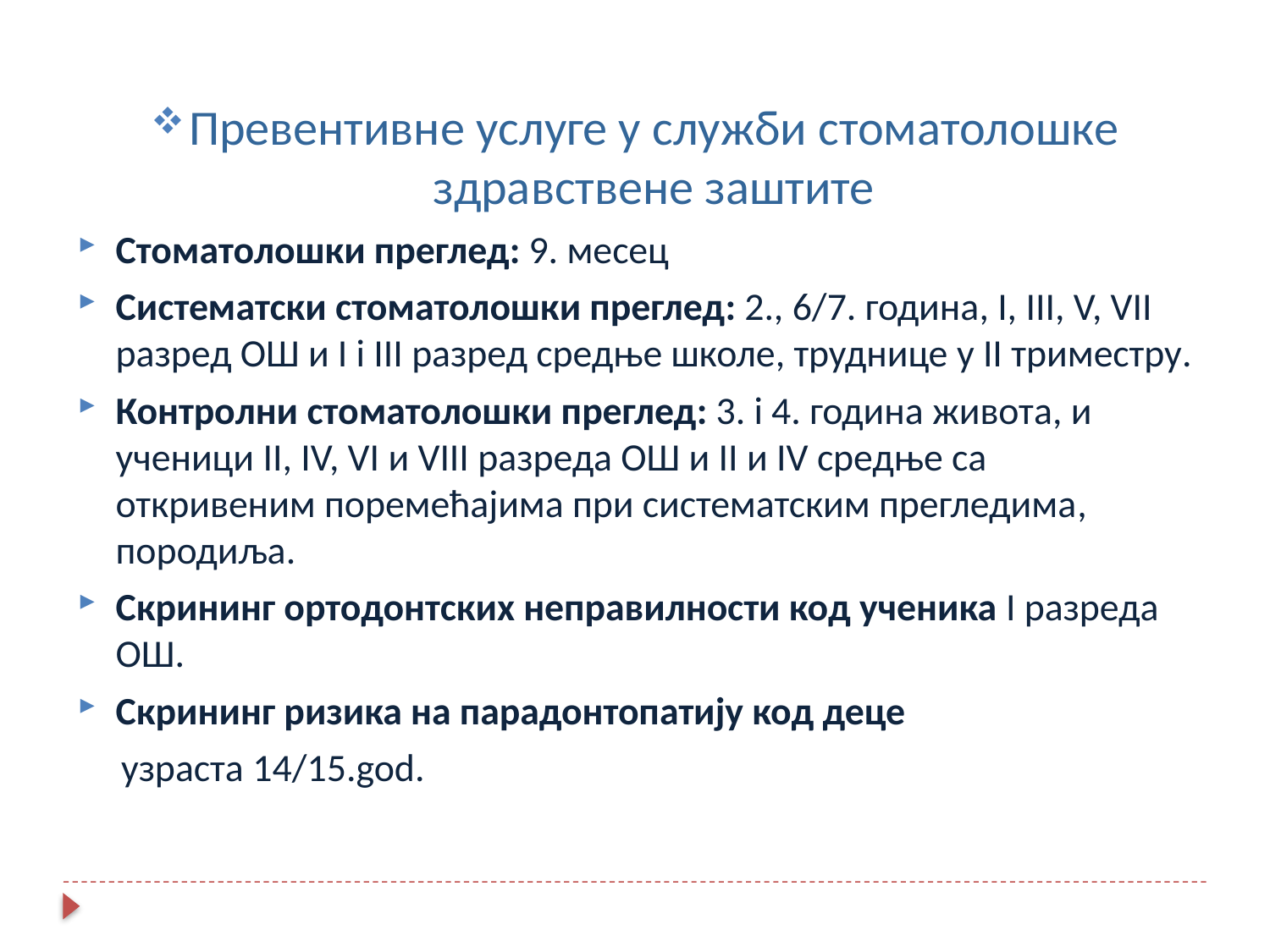

Превентивне услуге у служби стоматолошке здравствене заштите
Стоматолошки преглед: 9. месец
Систематски стоматолошки преглед: 2., 6/7. година, I, III, V, VII разред ОШ и I i III разред средње школе, труднице у II триместру.
Контролни стоматолошки преглед: 3. i 4. година живота, и ученици II, IV, VI и VIII разреда ОШ и II и IV средње са откривеним поремећајима при систематским прегледима, породиља.
Скрининг ортодонтских неправилности код ученика I разреда ОШ.
Скрининг ризика на парадонтопатију код деце
     узраста 14/15.god.